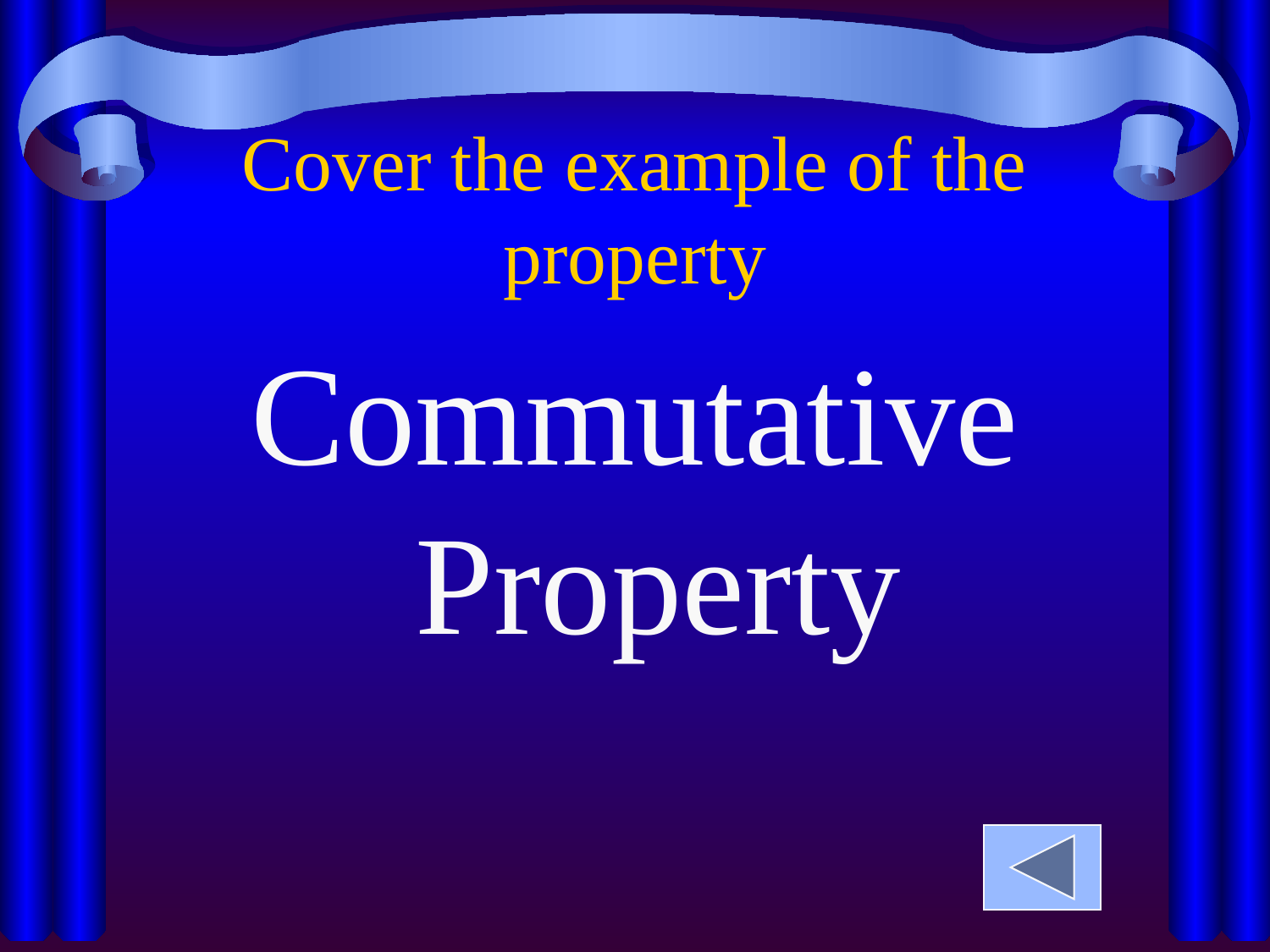

Cover the example of the property
Commutative Property